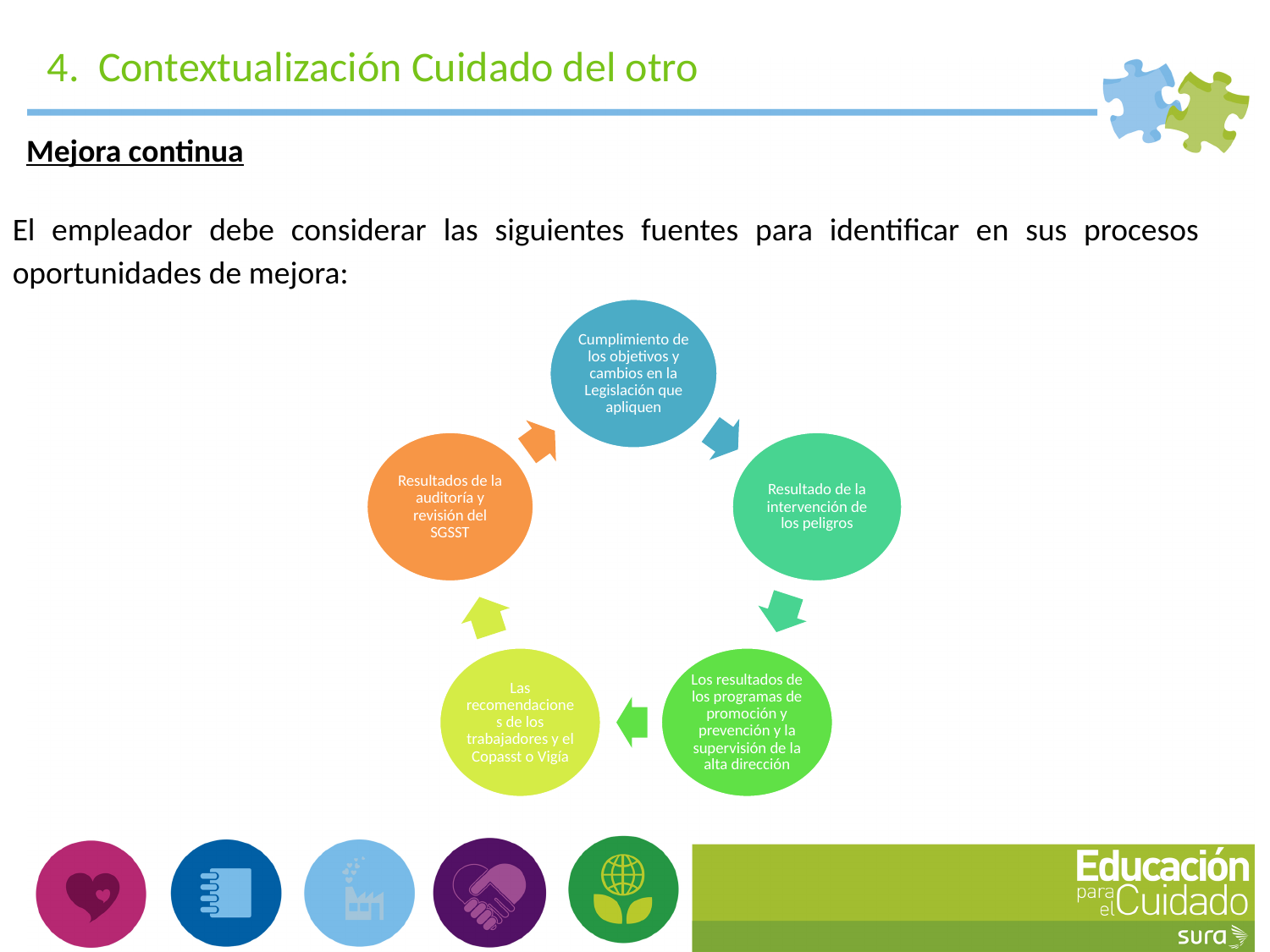

4.  Contextualización Cuidado del otro
Mejora continua
El empleador debe considerar las siguientes fuentes para identificar en sus procesos oportunidades de mejora:
Cumplimiento de los objetivos y cambios en la Legislación que apliquen

Resultado de la intervención de los peligros

Los resultados de los programas de promoción y prevención y la supervisión de la alta dirección

Las recomendaciones de los trabajadores y el Copasst o Vigía

Resultados de la auditoría y revisión del SGSST